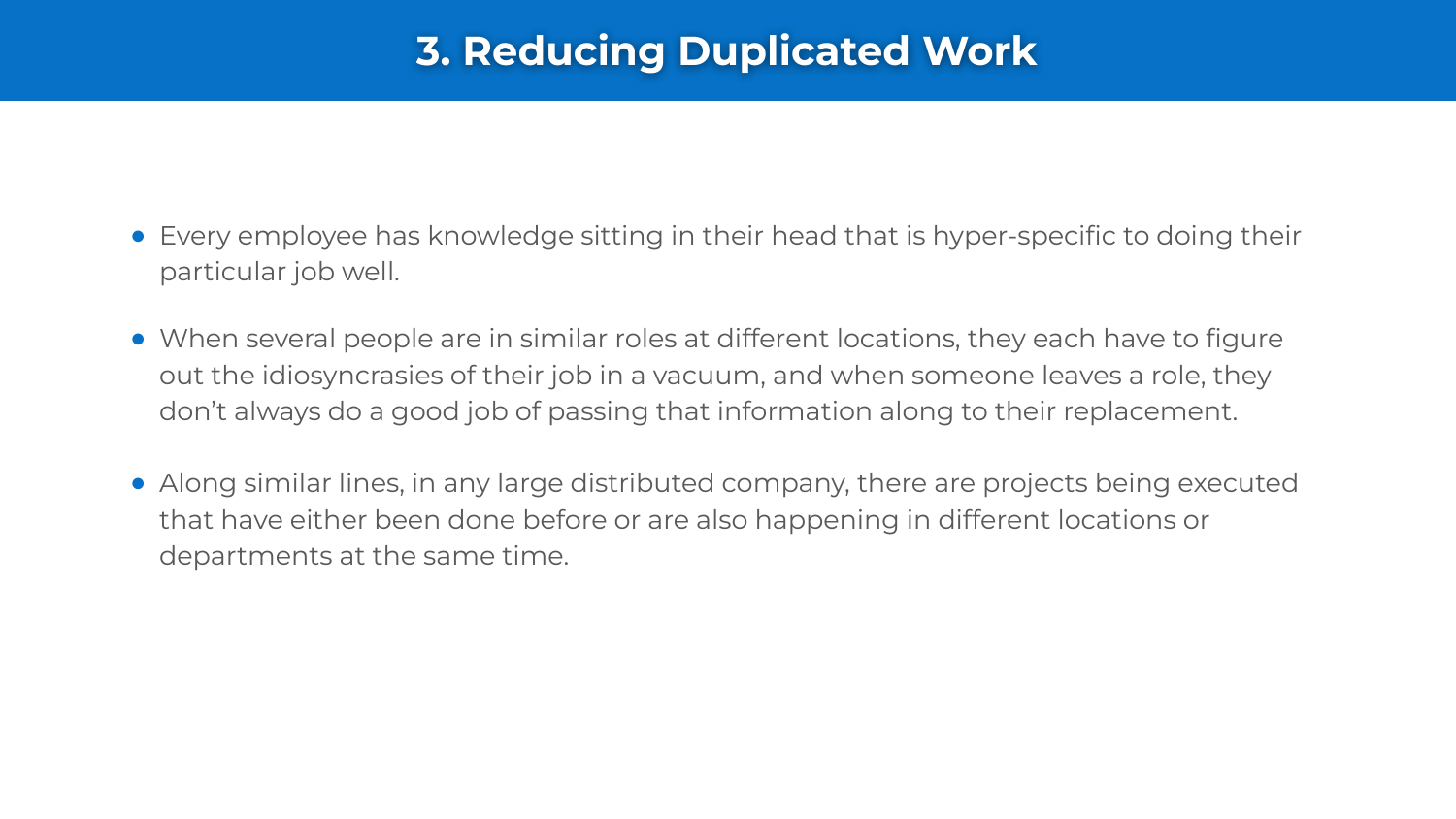

3. Reducing Duplicated Work
Every employee has knowledge sitting in their head that is hyper-specific to doing their particular job well.
When several people are in similar roles at different locations, they each have to figure out the idiosyncrasies of their job in a vacuum, and when someone leaves a role, they don’t always do a good job of passing that information along to their replacement.
Along similar lines, in any large distributed company, there are projects being executed that have either been done before or are also happening in different locations or departments at the same time.